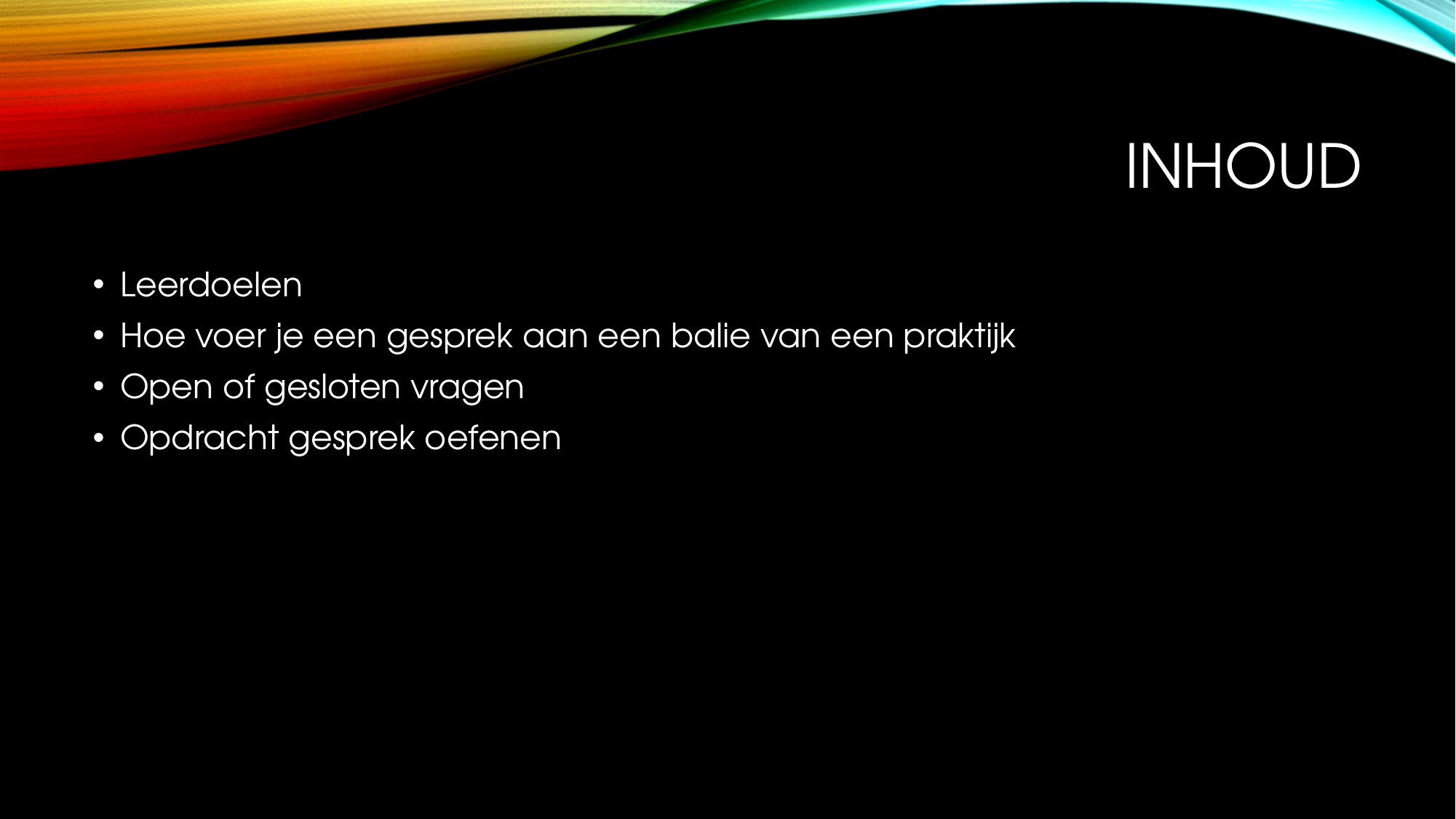

# Inhoud
Leerdoelen
Hoe voer je een gesprek aan een balie van een praktijk
Open of gesloten vragen
Opdracht gesprek oefenen